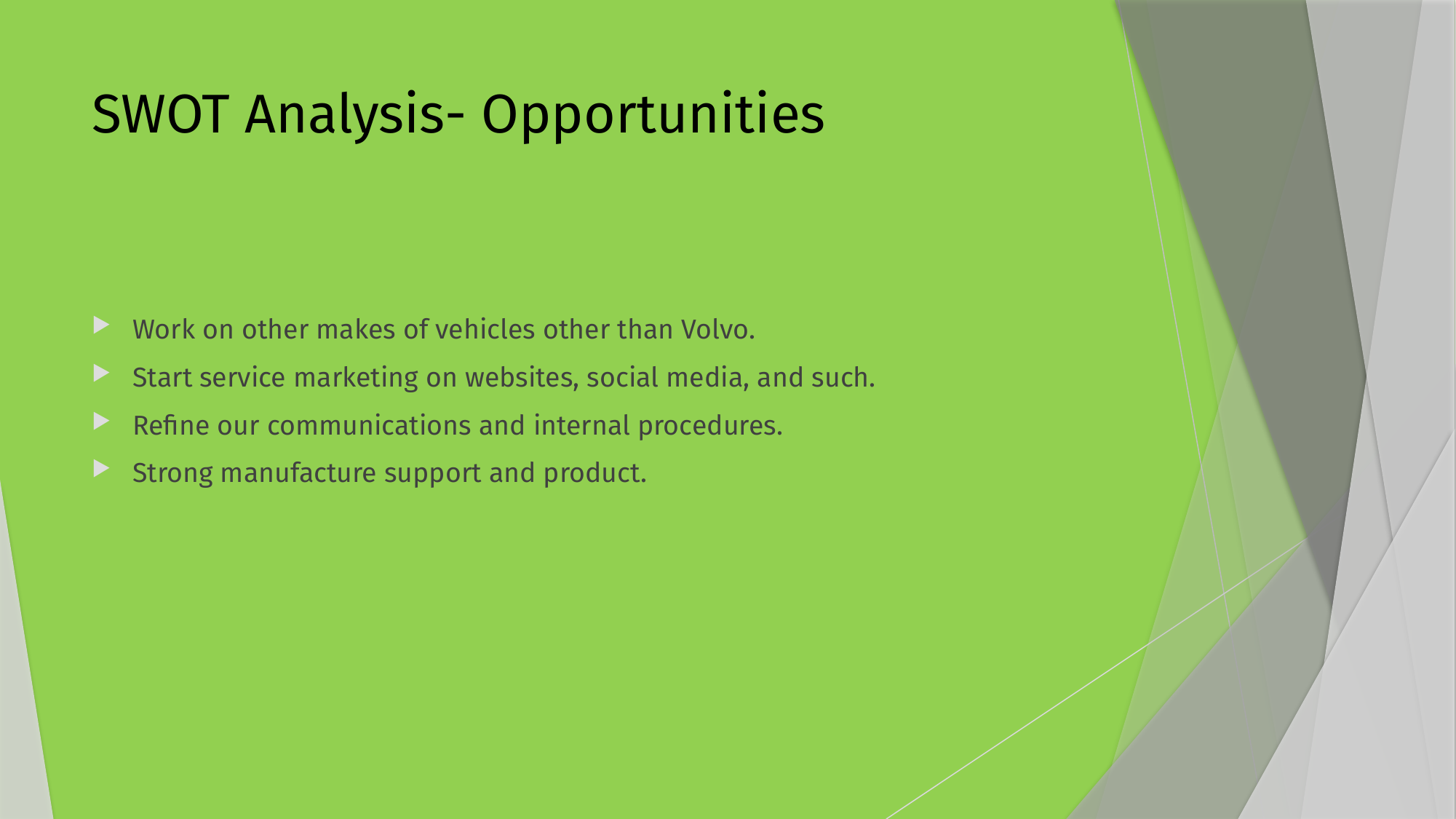

# SWOT Analysis- Opportunities

Work on other makes of vehicles other than Volvo.
Start service marketing on websites, social media, and such.
Refine our communications and internal procedures.
Strong manufacture support and product.